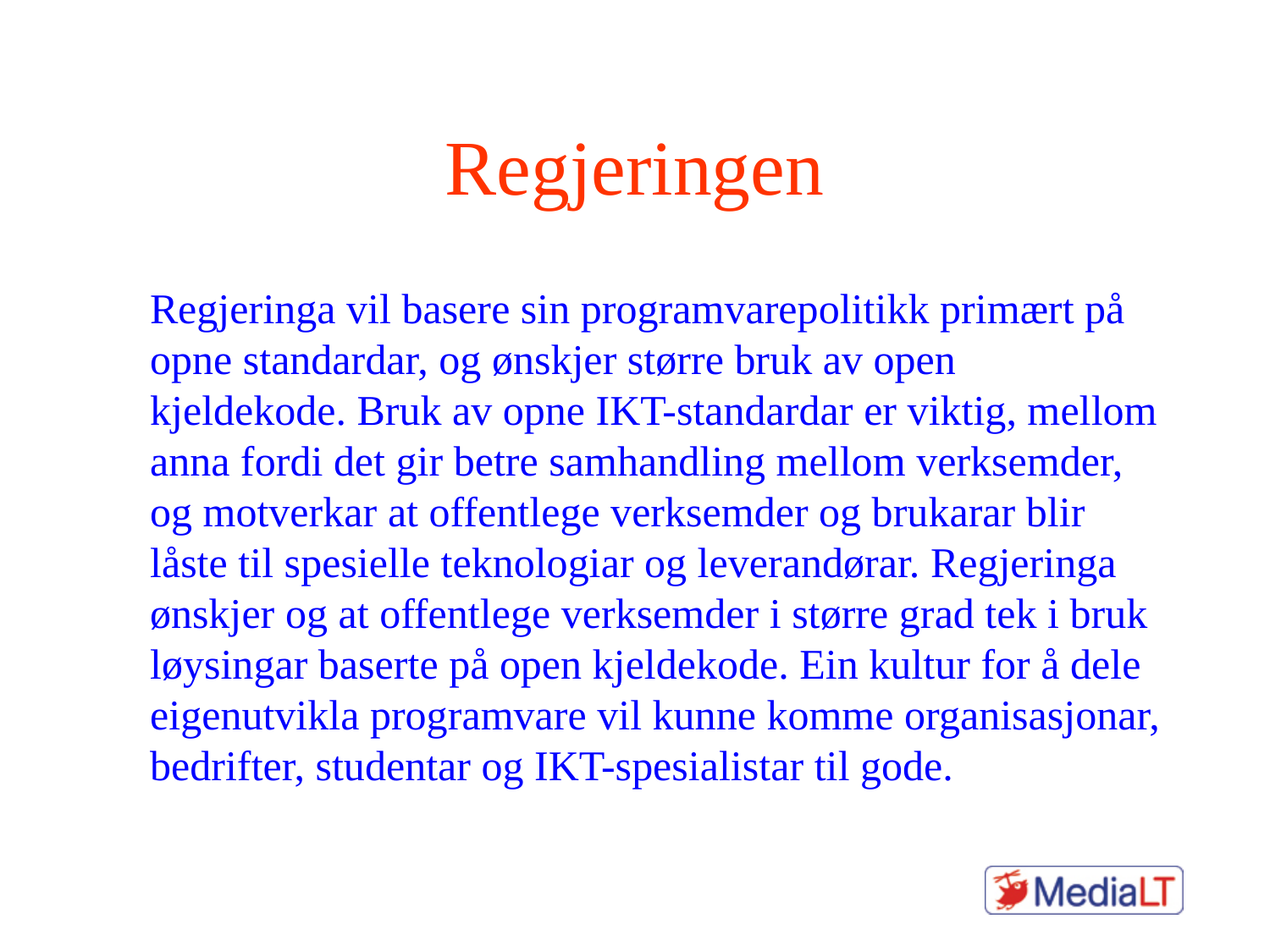

# Regjeringen
	Regjeringa vil basere sin programvarepolitikk primært på opne standardar, og ønskjer større bruk av open kjeldekode. Bruk av opne IKT-standardar er viktig, mellom anna fordi det gir betre samhandling mellom verksemder, og motverkar at offentlege verksemder og brukarar blir låste til spesielle teknologiar og leverandørar. Regjeringa ønskjer og at offentlege verksemder i større grad tek i bruk løysingar baserte på open kjeldekode. Ein kultur for å dele eigenutvikla programvare vil kunne komme organisasjonar, bedrifter, studentar og IKT-spesialistar til gode.